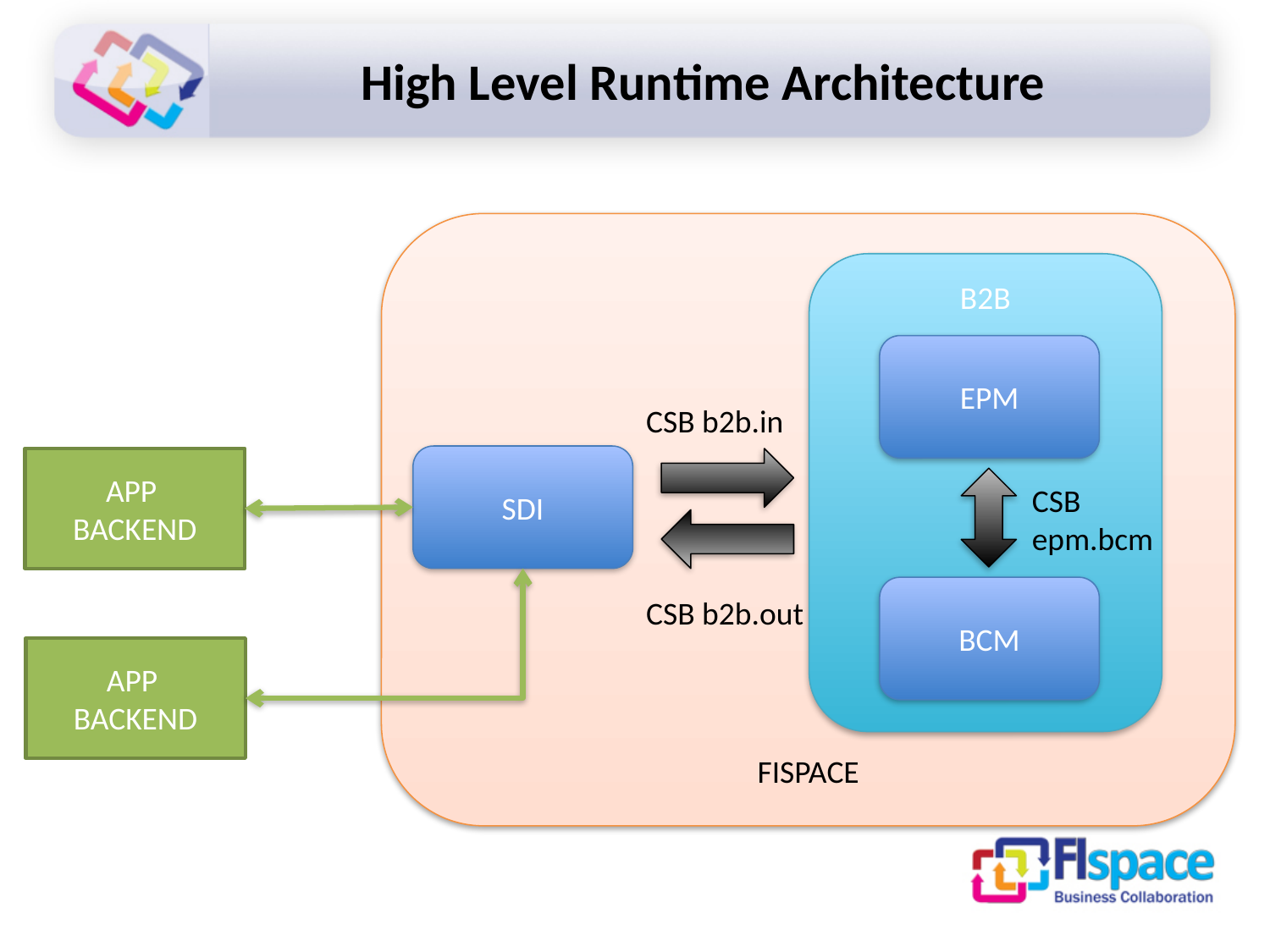

# High Level Runtime Architecture
FISPACE
B2B
EPM
CSB b2b.in
SDI
APP
BACKEND

CSB
epm.bcm

BCM
CSB b2b.out
APP
BACKEND